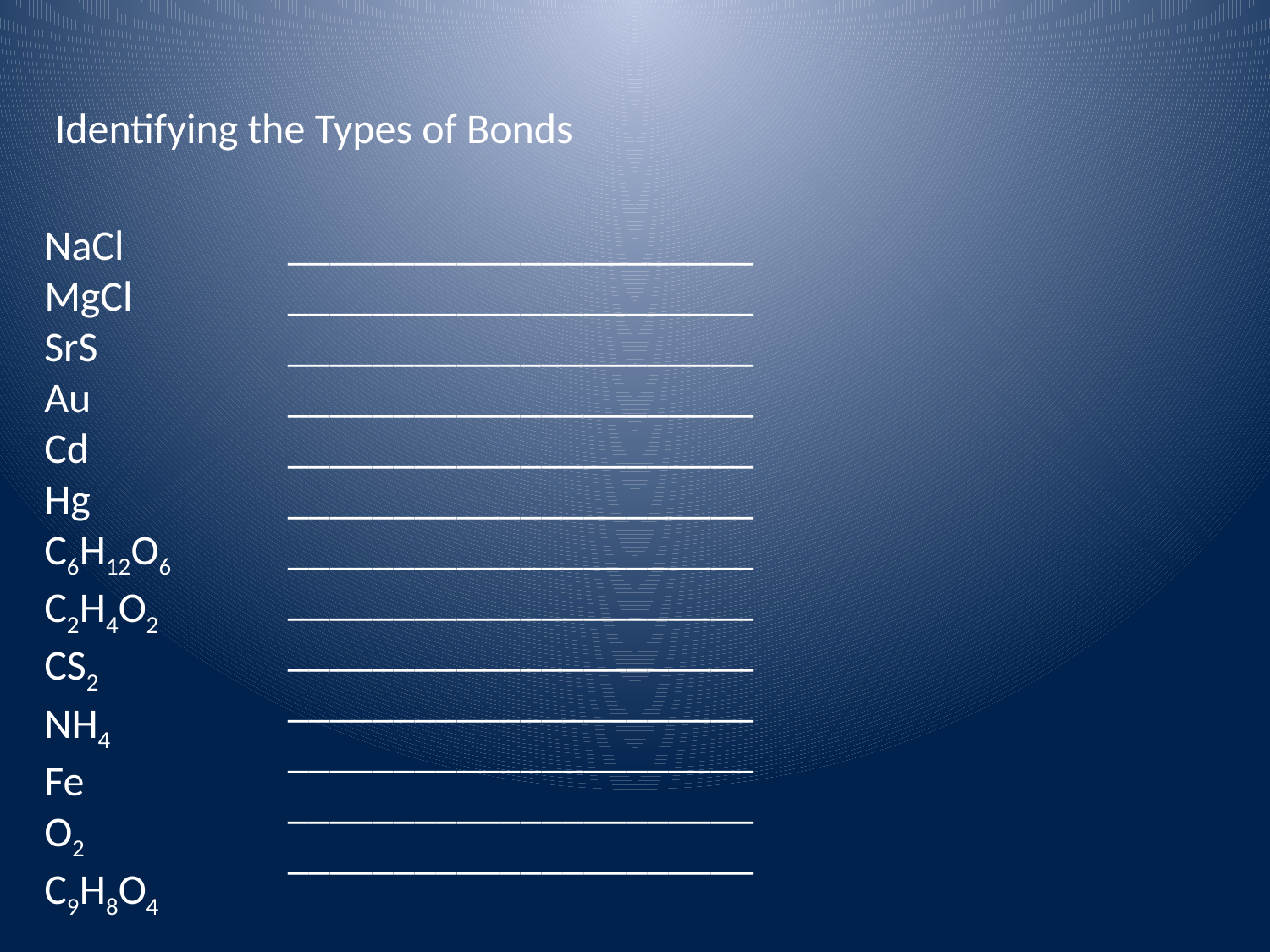

Identifying the Types of Bonds
NaCl
MgCl
SrS
Au
Cd
Hg
C6H12O6
C2H4O2
CS2
NH4
Fe
O2
C9H8O4

______________________
______________________
______________________
______________________
______________________
______________________
______________________
______________________
______________________
______________________
______________________
______________________
______________________